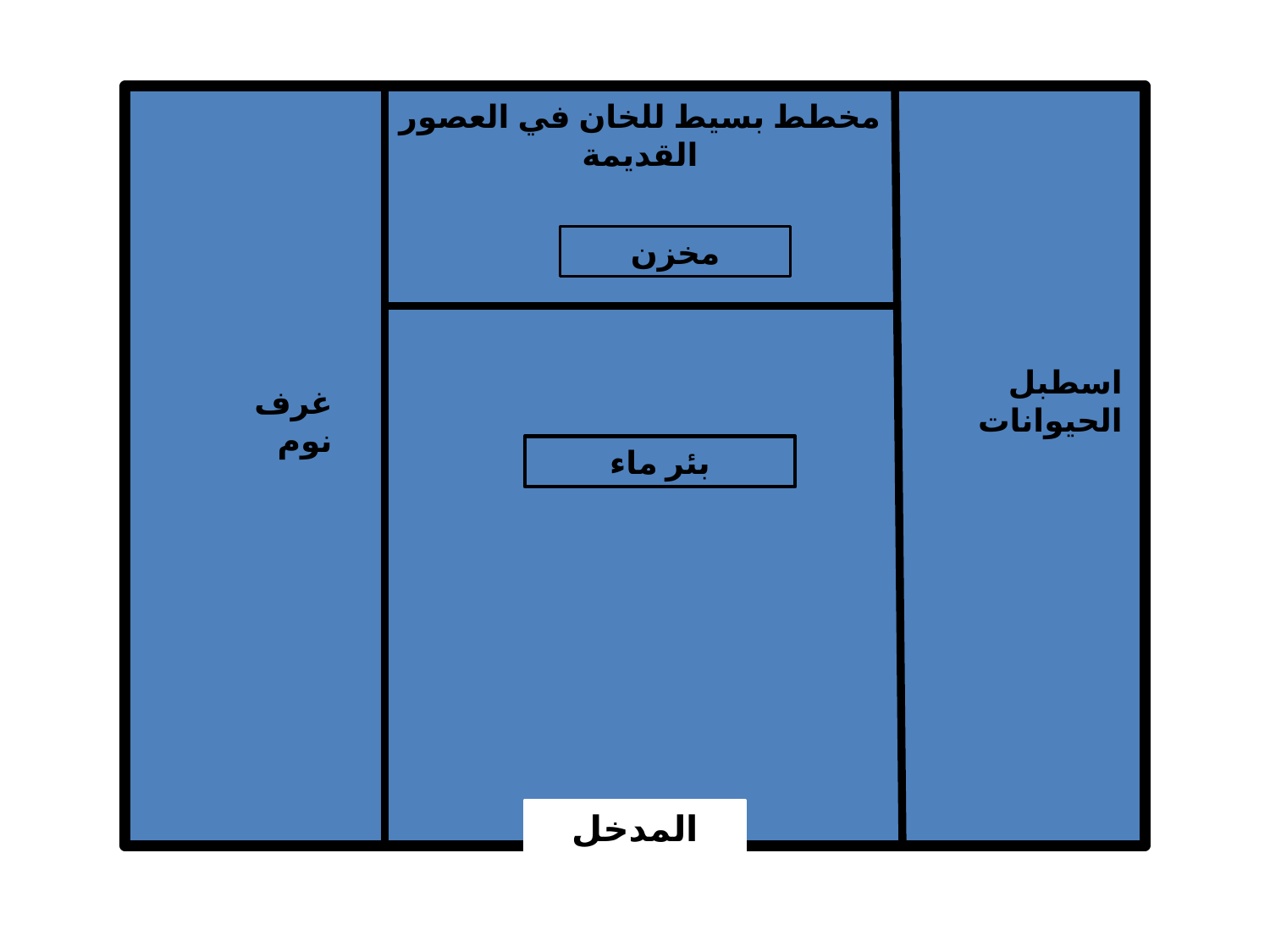

مخطط بسيط للخان في العصور القديمة

مخزن
اسطبل الحيوانات
غرف نوم
بئر ماء
المدخل